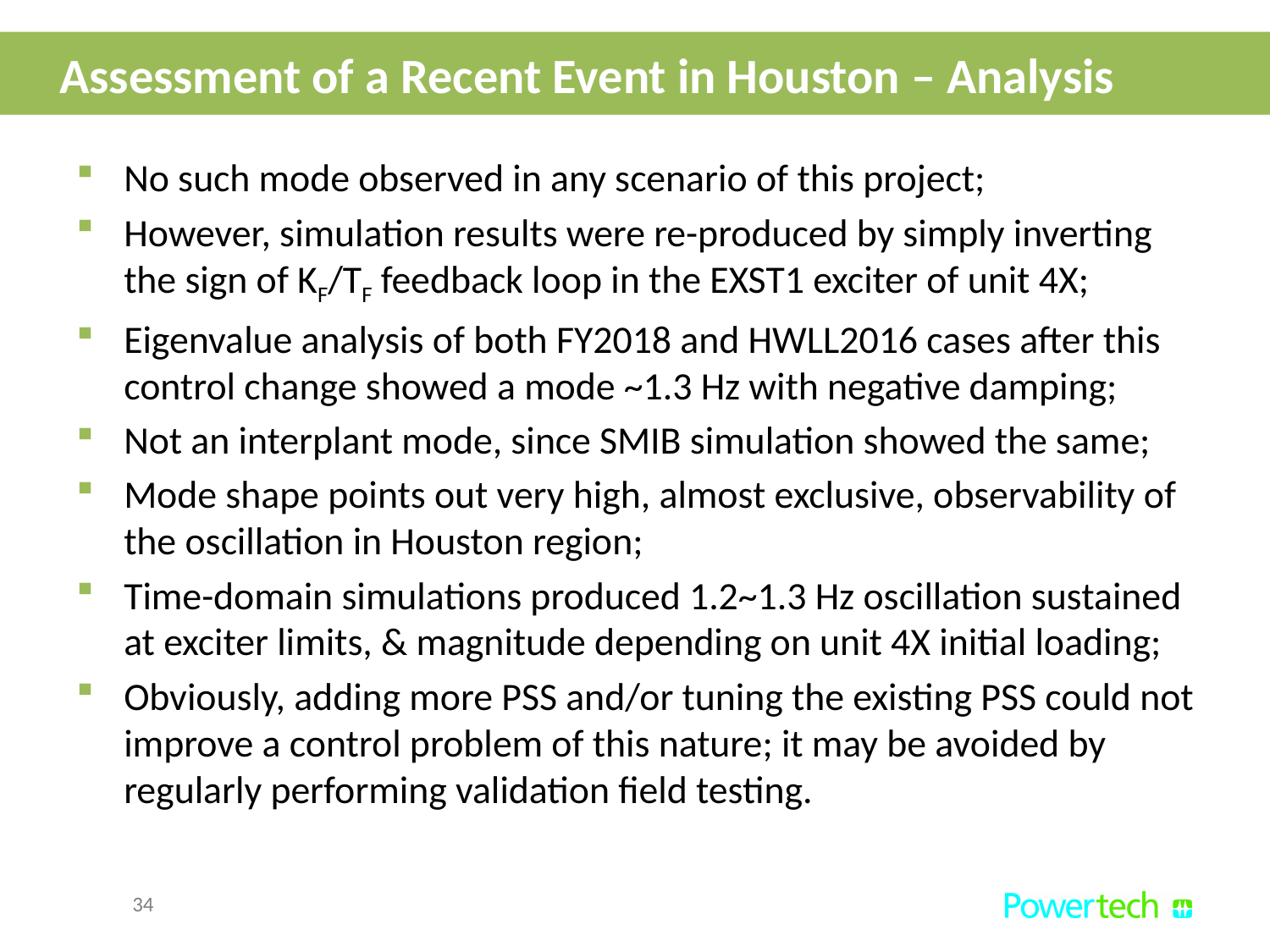

Assessment of a Recent Event in Houston – Analysis
No such mode observed in any scenario of this project;
However, simulation results were re-produced by simply inverting the sign of KF/TF feedback loop in the EXST1 exciter of unit 4X;
Eigenvalue analysis of both FY2018 and HWLL2016 cases after this control change showed a mode ~1.3 Hz with negative damping;
Not an interplant mode, since SMIB simulation showed the same;
Mode shape points out very high, almost exclusive, observability of the oscillation in Houston region;
Time-domain simulations produced 1.2~1.3 Hz oscillation sustained at exciter limits, & magnitude depending on unit 4X initial loading;
Obviously, adding more PSS and/or tuning the existing PSS could not improve a control problem of this nature; it may be avoided by regularly performing validation field testing.

34